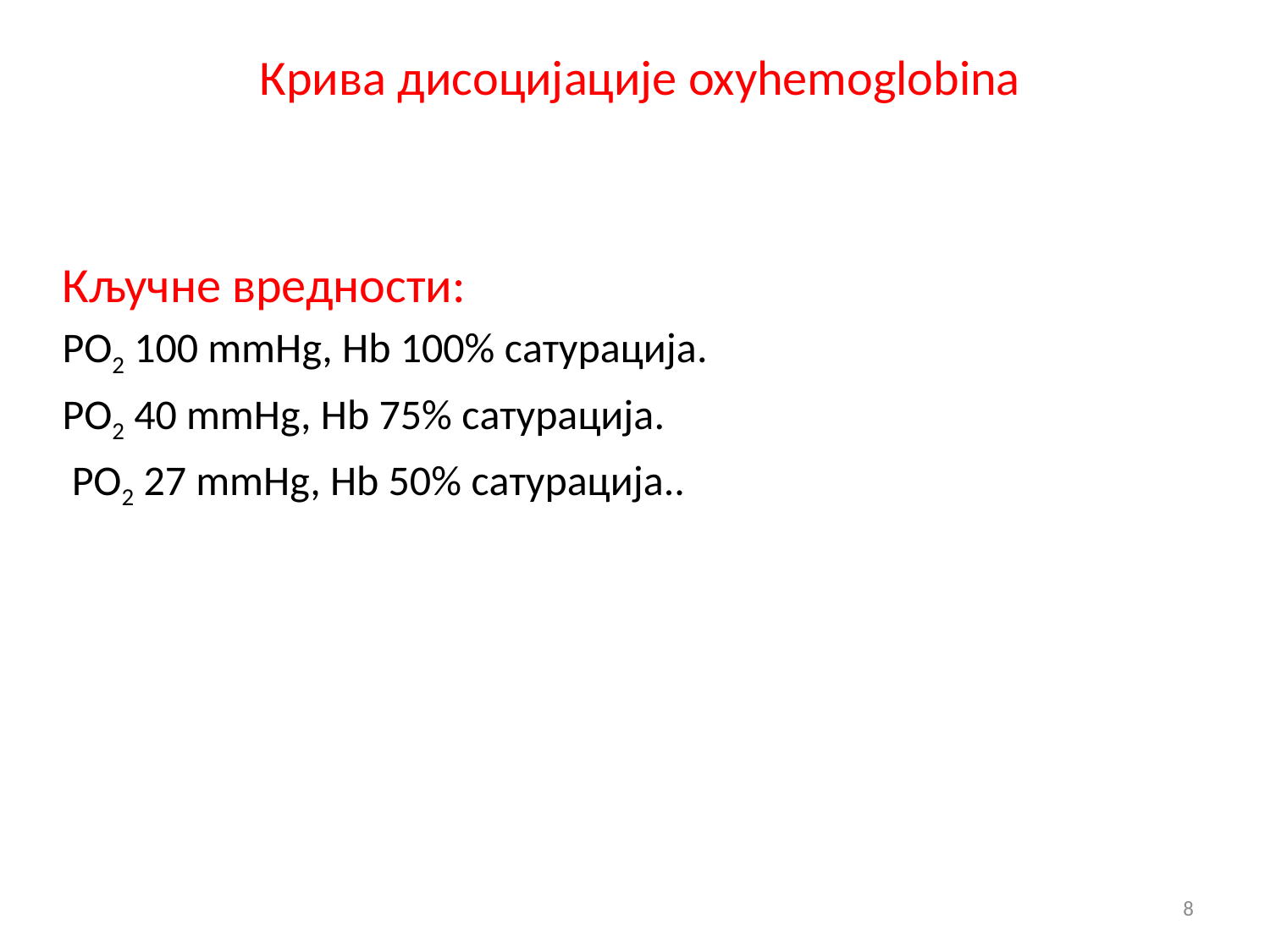

Крива дисоцијације oxyhemoglobinа

Кључне вредности:
PO2 100 mmHg, Hb 100% сатурација.
PO2 40 mmHg, Hb 75% сатурација.
 PO2 27 mmHg, Hb 50% сатурација..

8